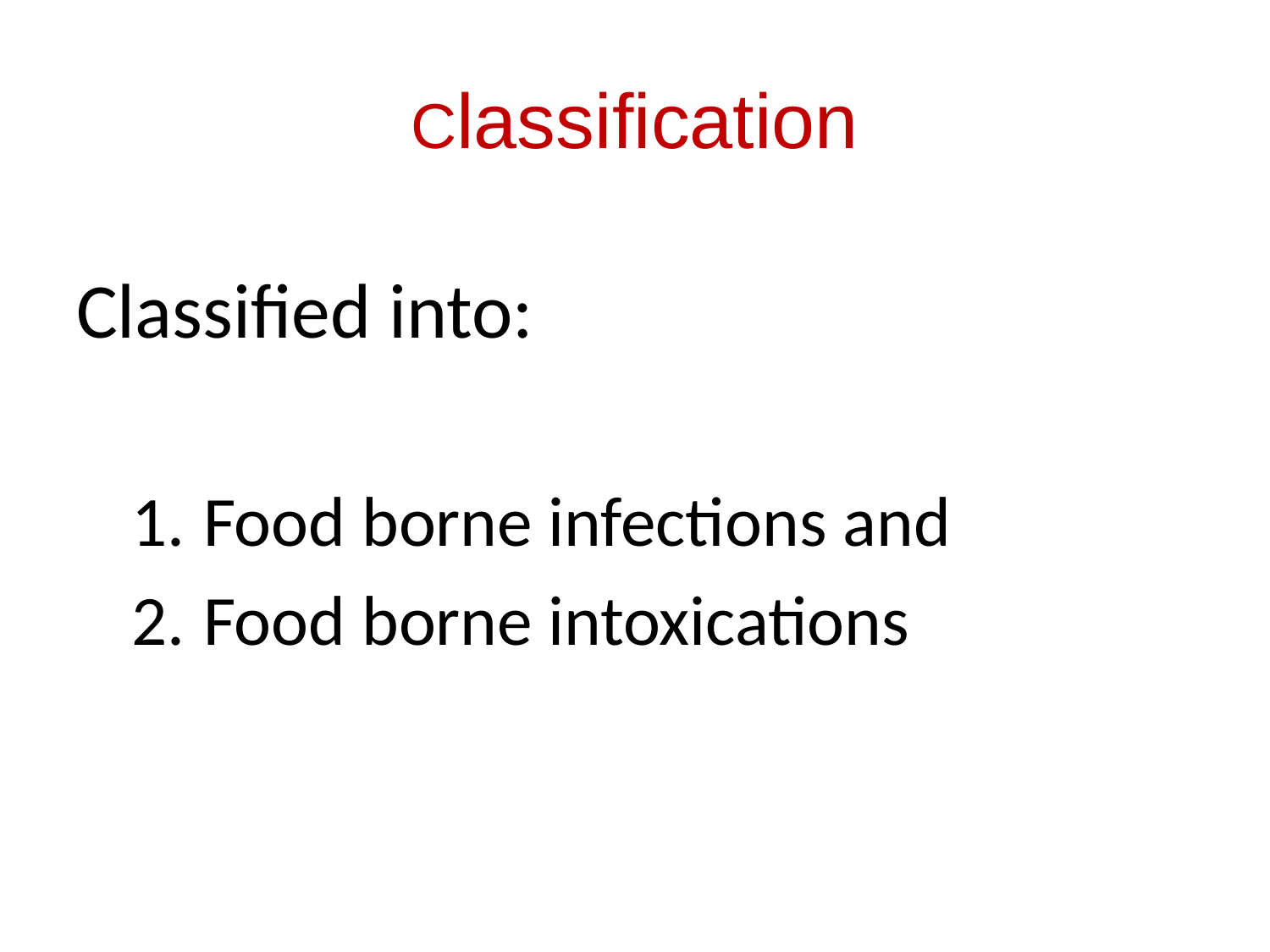

# Classification
Classified into:

Food borne infections and
Food borne intoxications